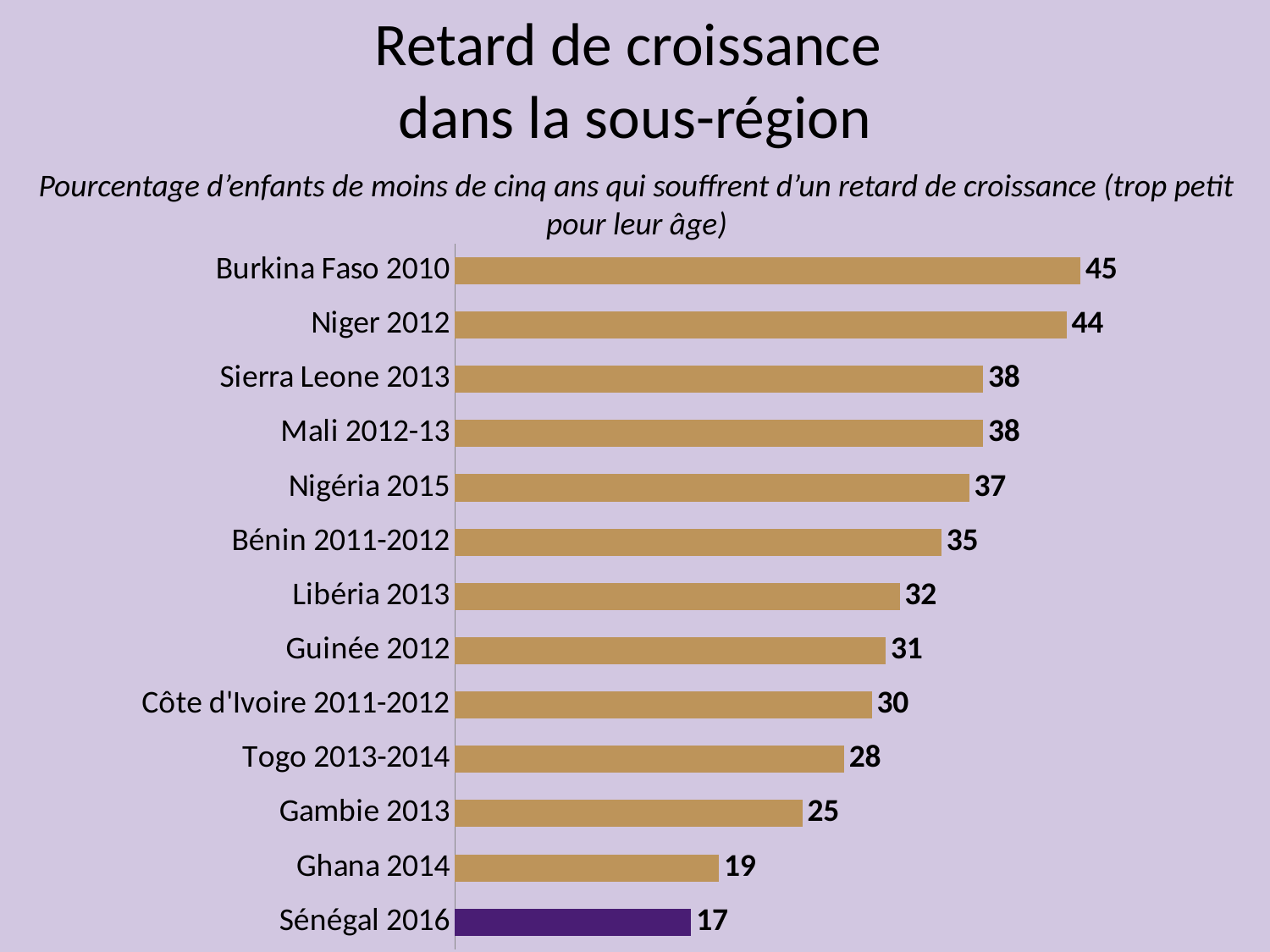

Retard de croissance
dans la sous-région
Pourcentage d’enfants de moins de cinq ans qui souffrent d’un retard de croissance (trop petit pour leur âge)

### Chart

| Category | Column1 |
|---|---|
| Sénégal 2016 | 17.0 |
| Ghana 2014 | 19.0 |
| Gambie 2013 | 25.0 |
| Togo 2013-2014 | 28.0 |
| Côte d'Ivoire 2011-2012 | 30.0 |
| Guinée 2012 | 31.0 |
| Libéria 2013 | 32.0 |
| Bénin 2011-2012 | 35.0 |
| Nigéria 2015 | 37.0 |
| Mali 2012-13 | 38.0 |
| Sierra Leone 2013 | 38.0 |
| Niger 2012 | 44.0 |
| Burkina Faso 2010 | 45.0 |